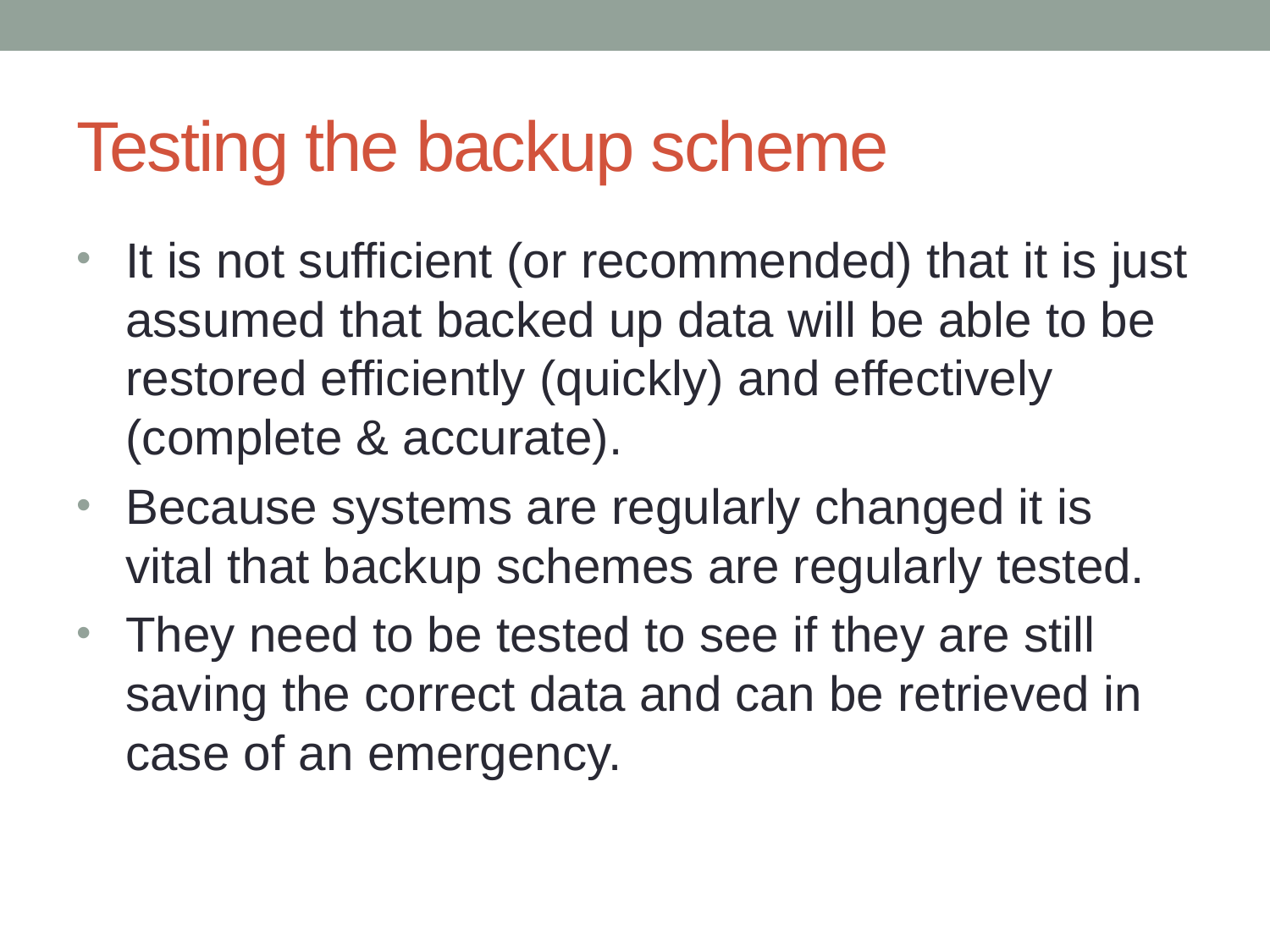

# Testing the backup scheme
It is not sufficient (or recommended) that it is just assumed that backed up data will be able to be restored efficiently (quickly) and effectively (complete & accurate).
Because systems are regularly changed it is vital that backup schemes are regularly tested.
They need to be tested to see if they are still saving the correct data and can be retrieved in case of an emergency.